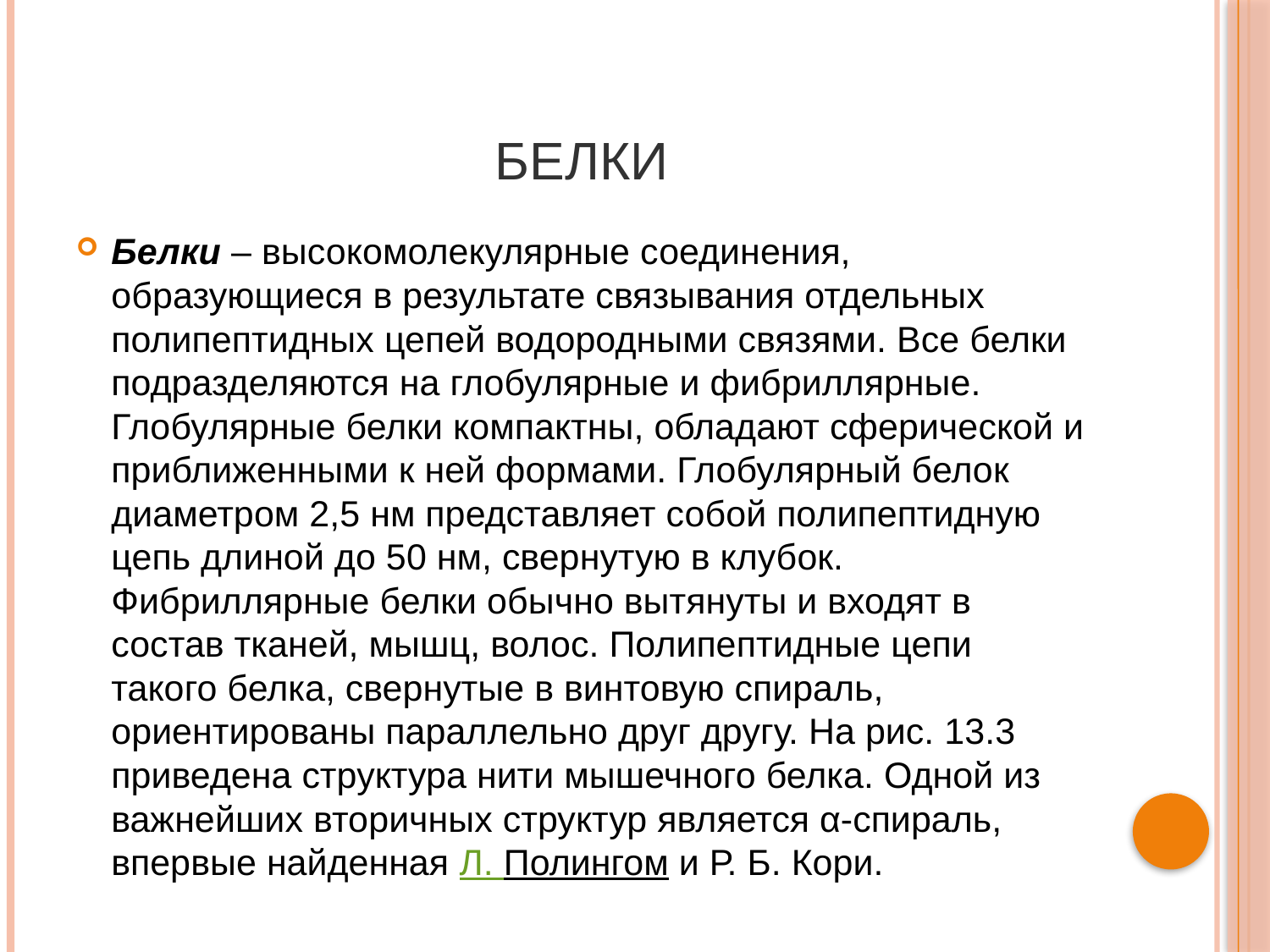

# Белки
Белки – высокомолекулярные соединения, образующиеся в результате связывания отдельных полипептидных цепей водородными связями. Все белки подразделяются на глобулярные и фибриллярные. Глобулярные белки компактны, обладают сферической и приближенными к ней формами. Глобулярный белок диаметром 2,5 нм представляет собой полипептидную цепь длиной до 50 нм, свернутую в клубок. Фибриллярные белки обычно вытянуты и входят в состав тканей, мышц, волос. Полипептидные цепи такого белка, свернутые в винтовую спираль, ориентированы параллельно друг другу. На рис. 13.3 приведена структура нити мышечного белка. Одной из важнейших вторичных структур является α-спираль, впервые найденная Л. Полингом и Р. Б. Кори.